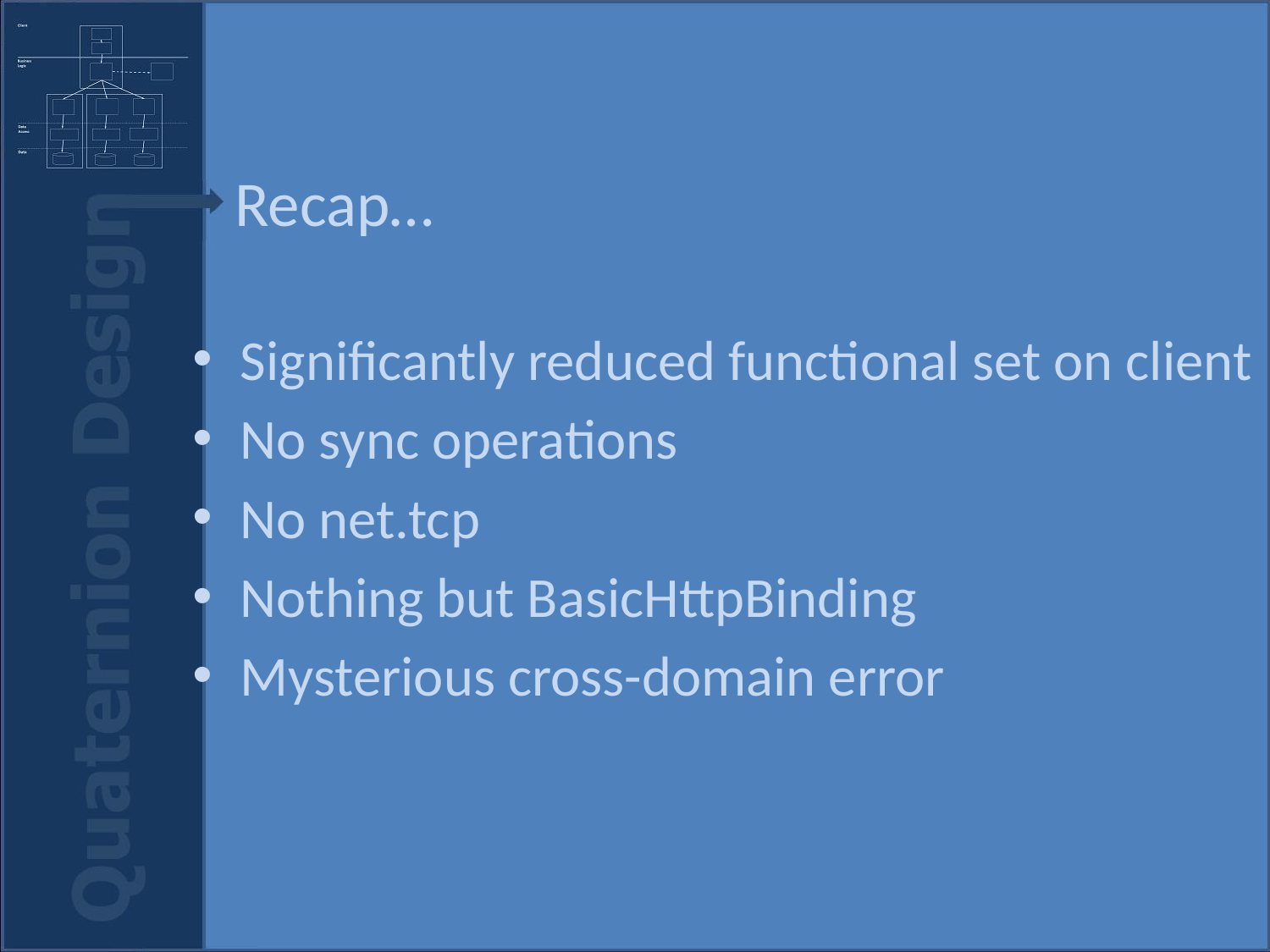

# Recap…
Significantly reduced functional set on client
No sync operations
No net.tcp
Nothing but BasicHttpBinding
Mysterious cross-domain error